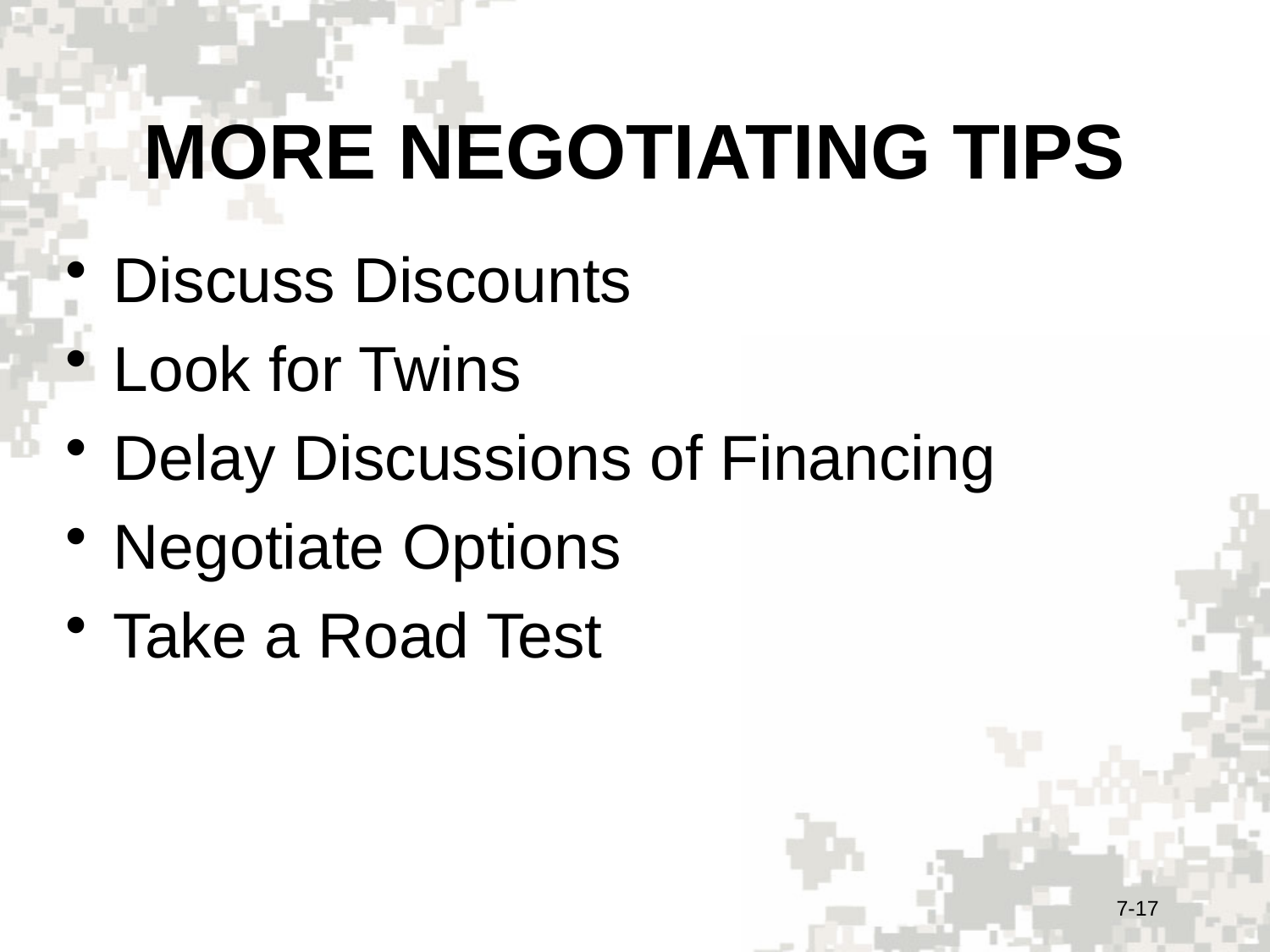

# MORE NEGOTIATING TIPS
Discuss Discounts
Look for Twins
Delay Discussions of Financing
Negotiate Options
Take a Road Test

7-17